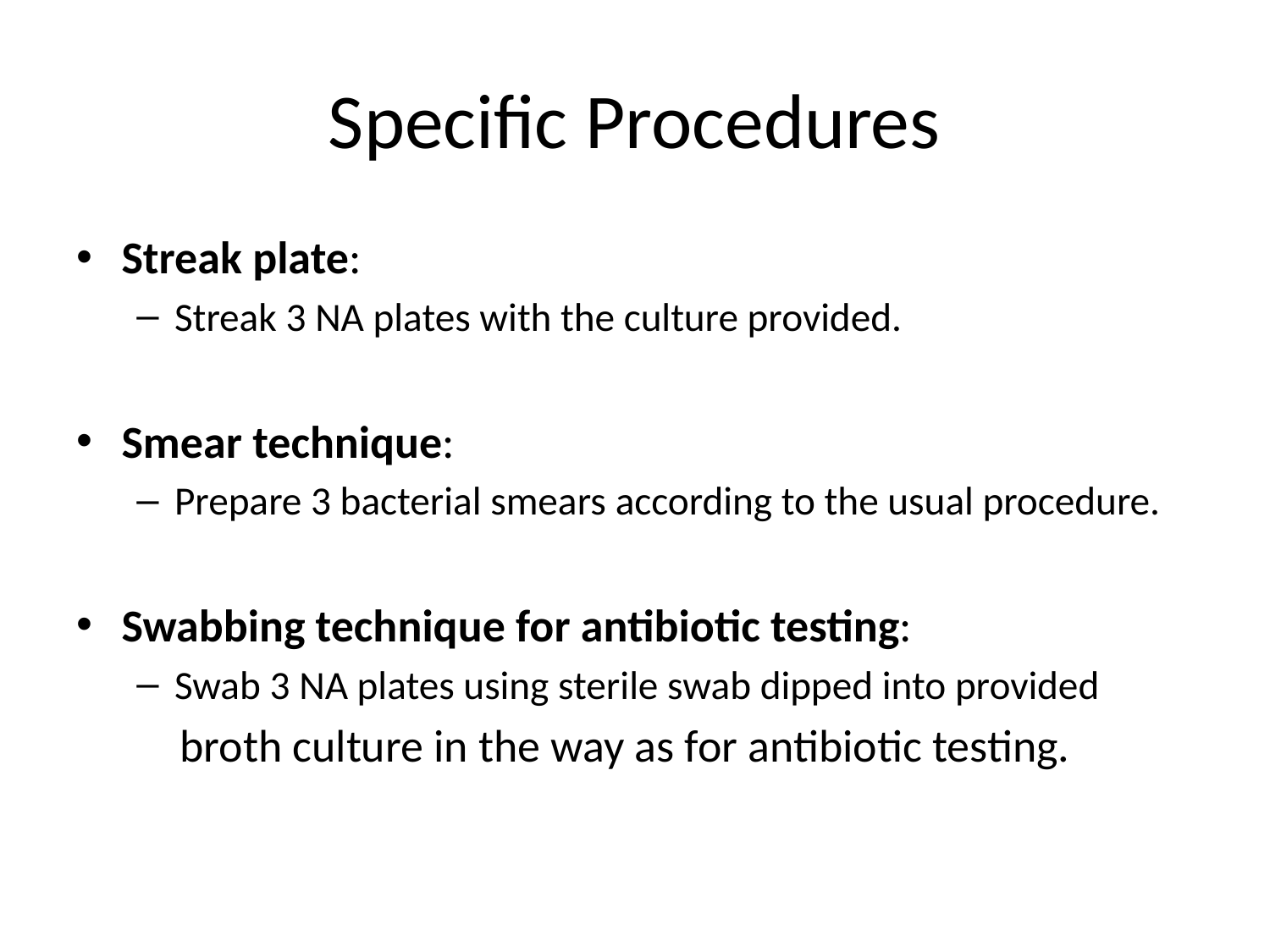

# Specific Procedures
Streak plate:
Streak 3 NA plates with the culture provided.

Smear technique:
Prepare 3 bacterial smears according to the usual procedure.

Swabbing technique for antibiotic testing:
Swab 3 NA plates using sterile swab dipped into provided
          broth culture in the way as for antibiotic testing.